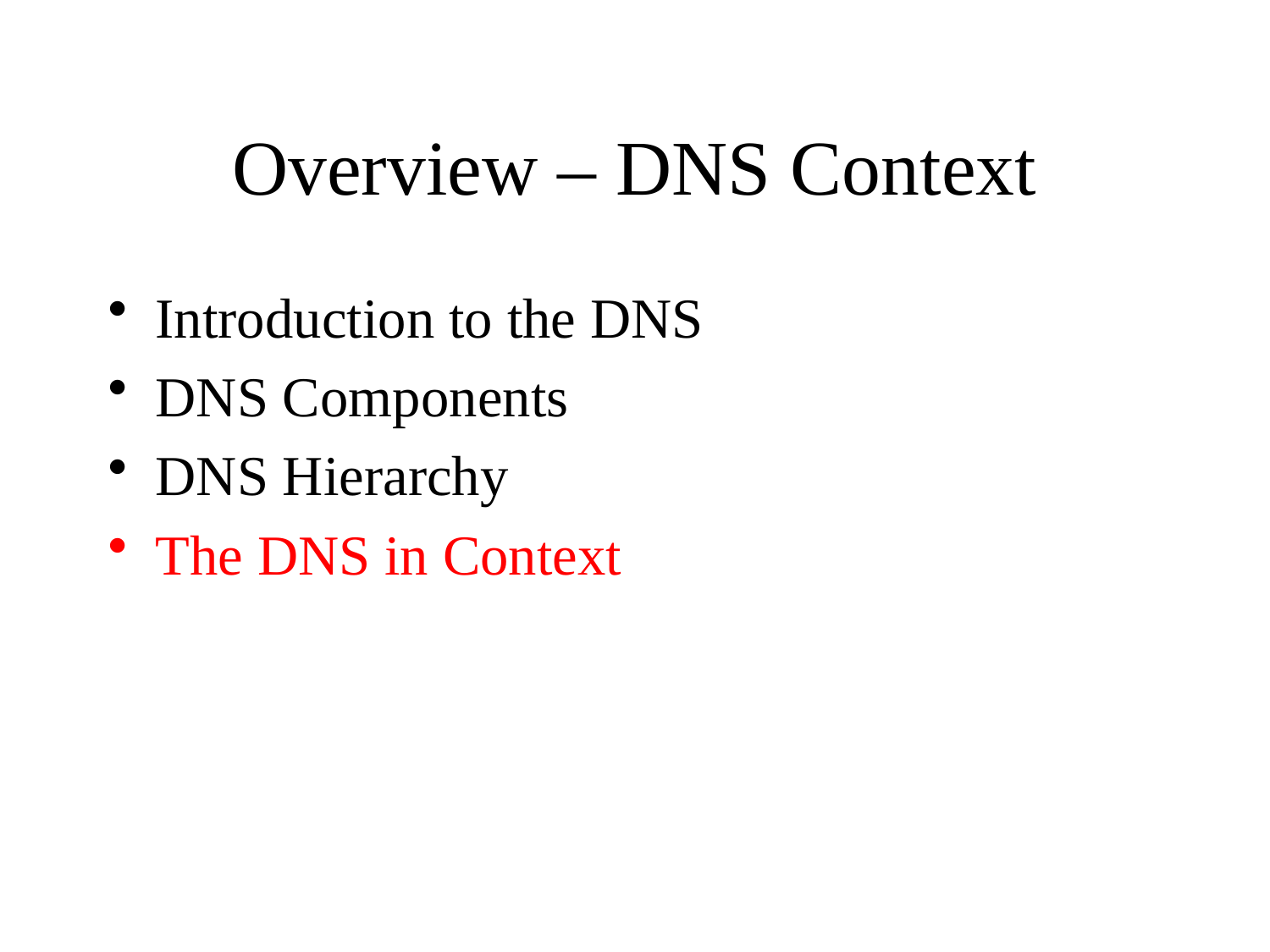

# Overview – DNS Context
Introduction to the DNS
DNS Components
DNS Hierarchy
The DNS in Context